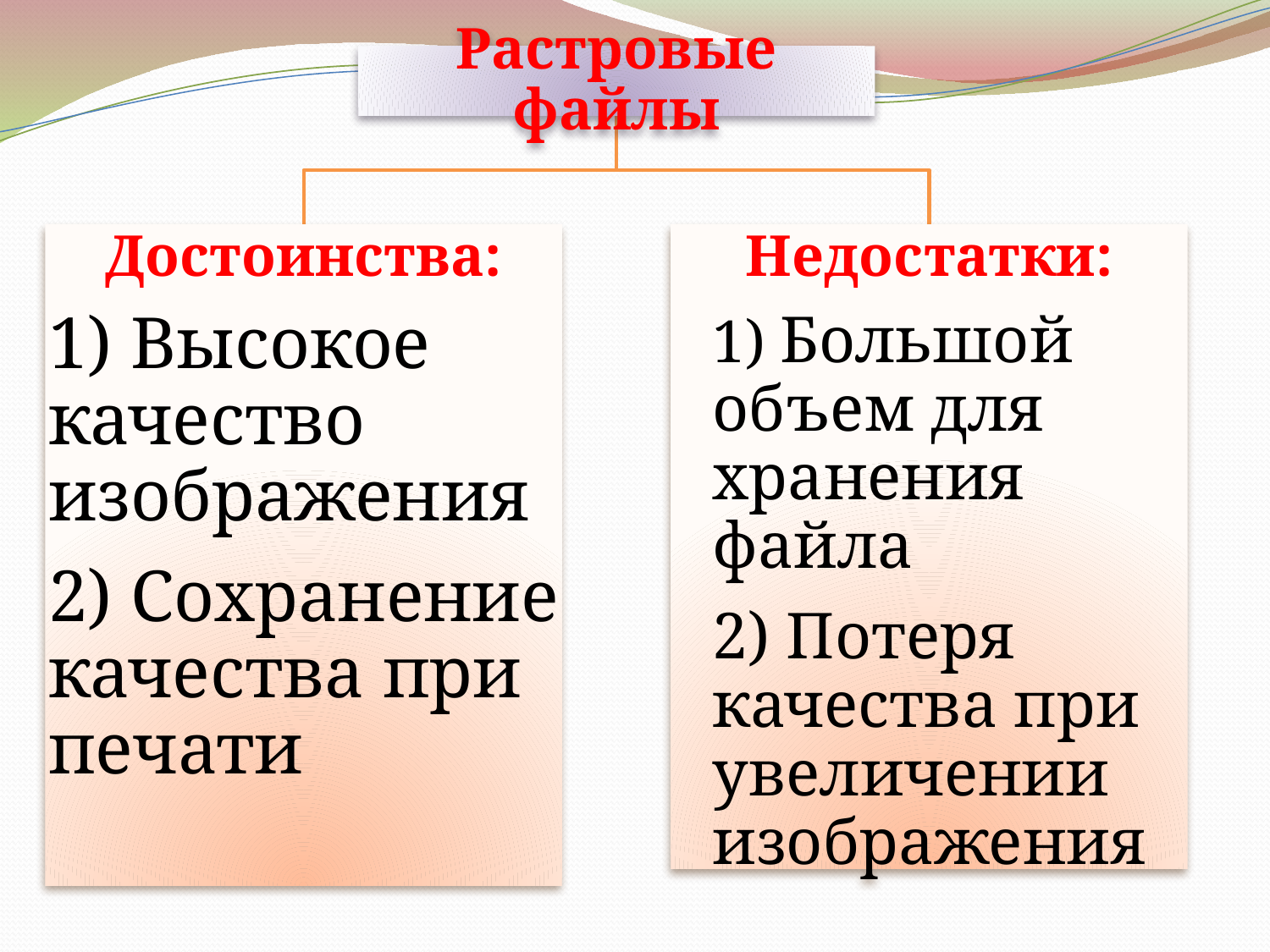

Растровые файлы
Достоинства:
1) Высокое качество изображения
2) Сохранение качества при печати

Недостатки:
1) Большой объем для хранения файла
2) Потеря качества при увеличении изображения